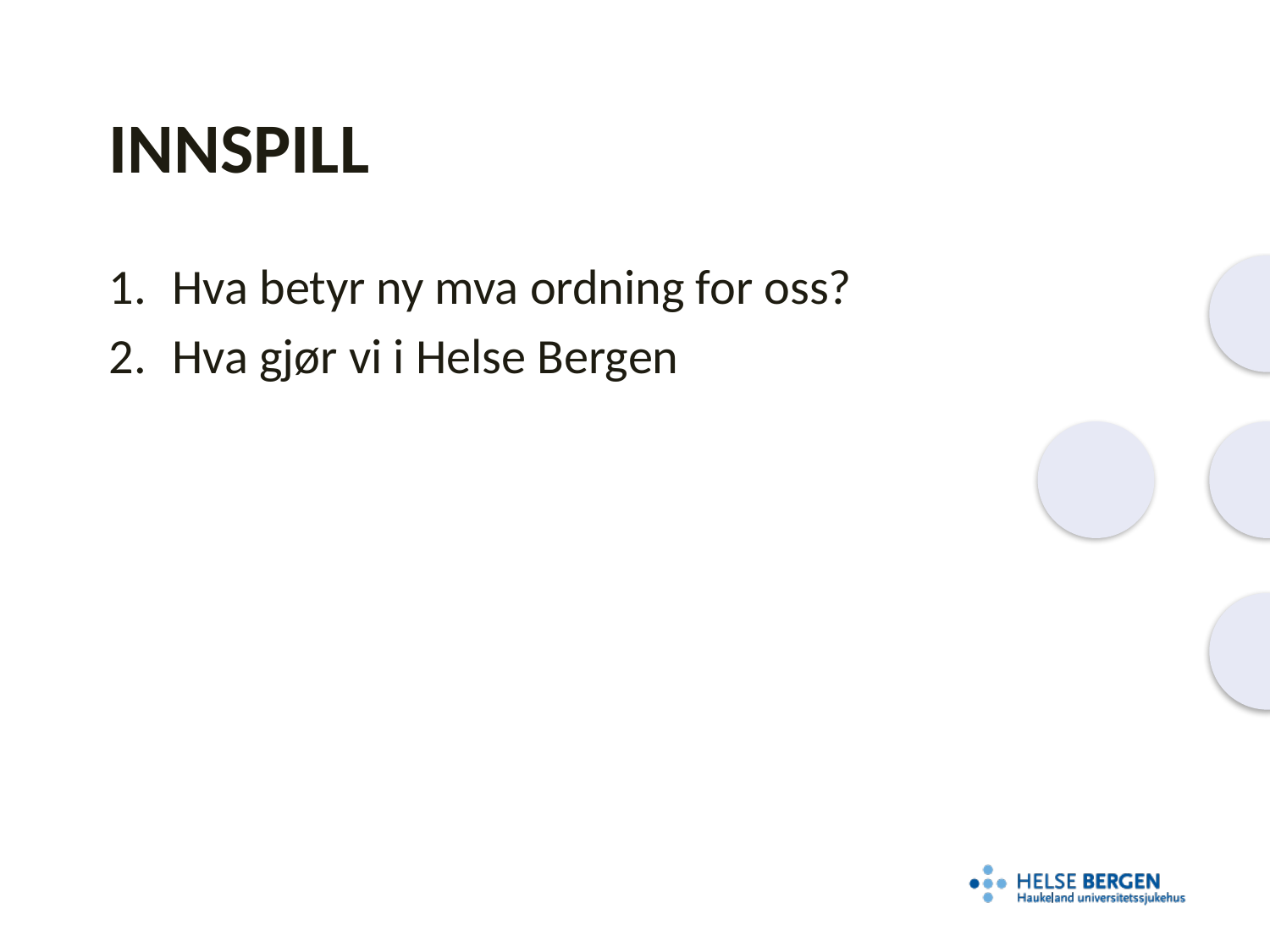

# Innspill
Hva betyr ny mva ordning for oss?
Hva gjør vi i Helse Bergen